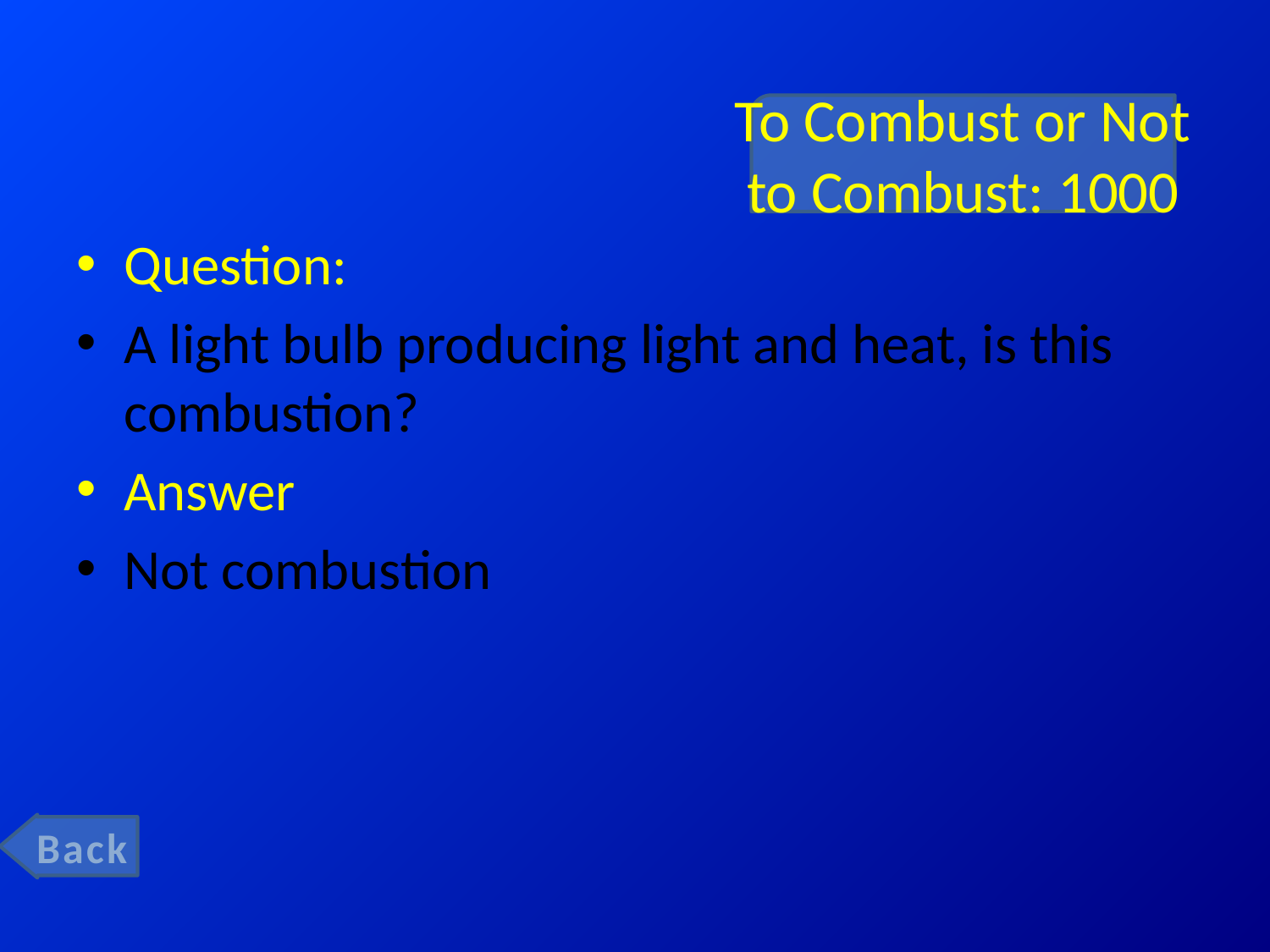

# To Combust or Not to Combust: 1000

Question:
A light bulb producing light and heat, is this combustion?
Answer
Not combustion

Back